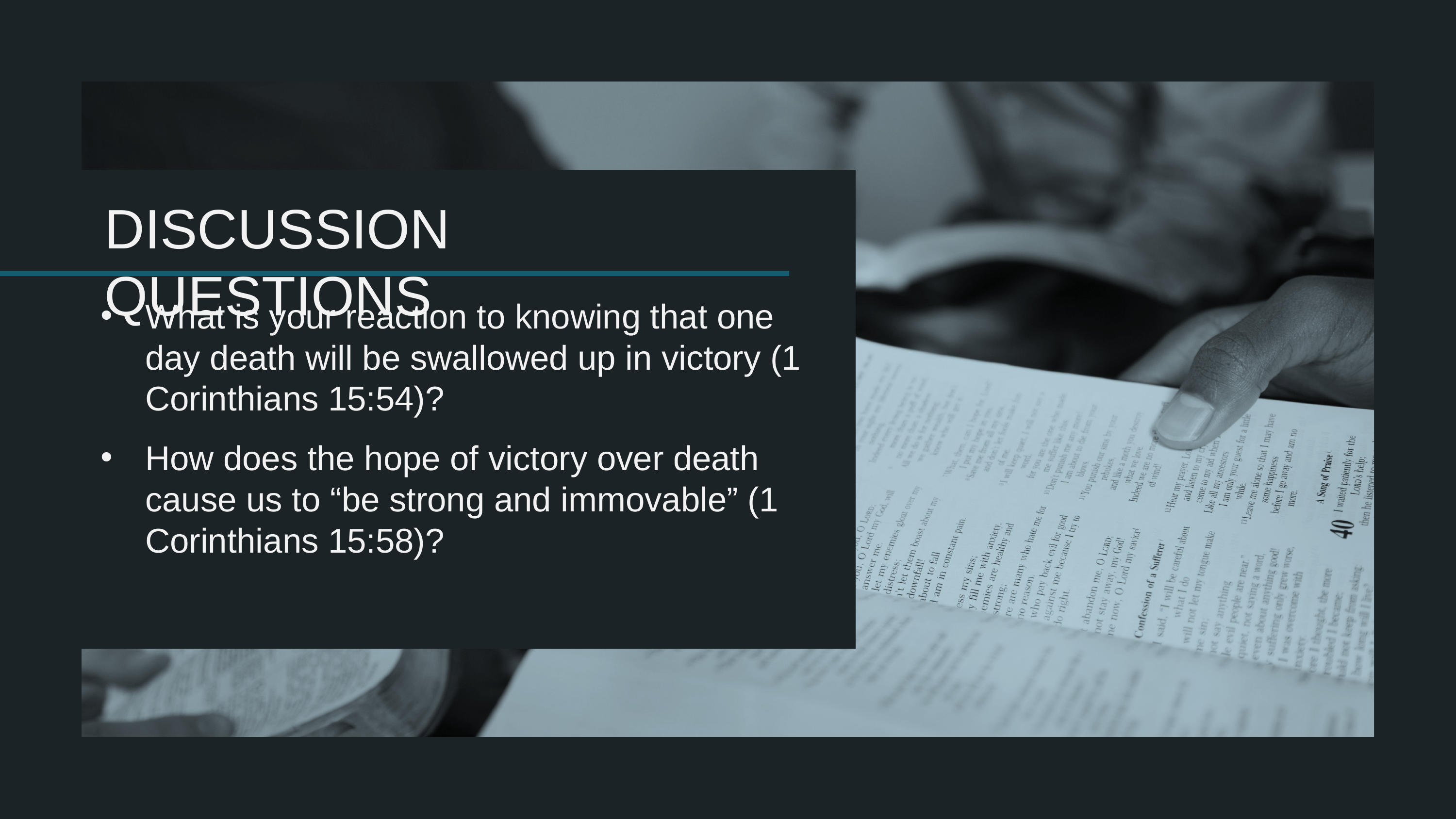

What is your reaction to knowing that one day death will be swallowed up in victory (1 Corinthians 15:54)?
How does the hope of victory over death cause us to “be strong and immovable” (1 Corinthians 15:58)?